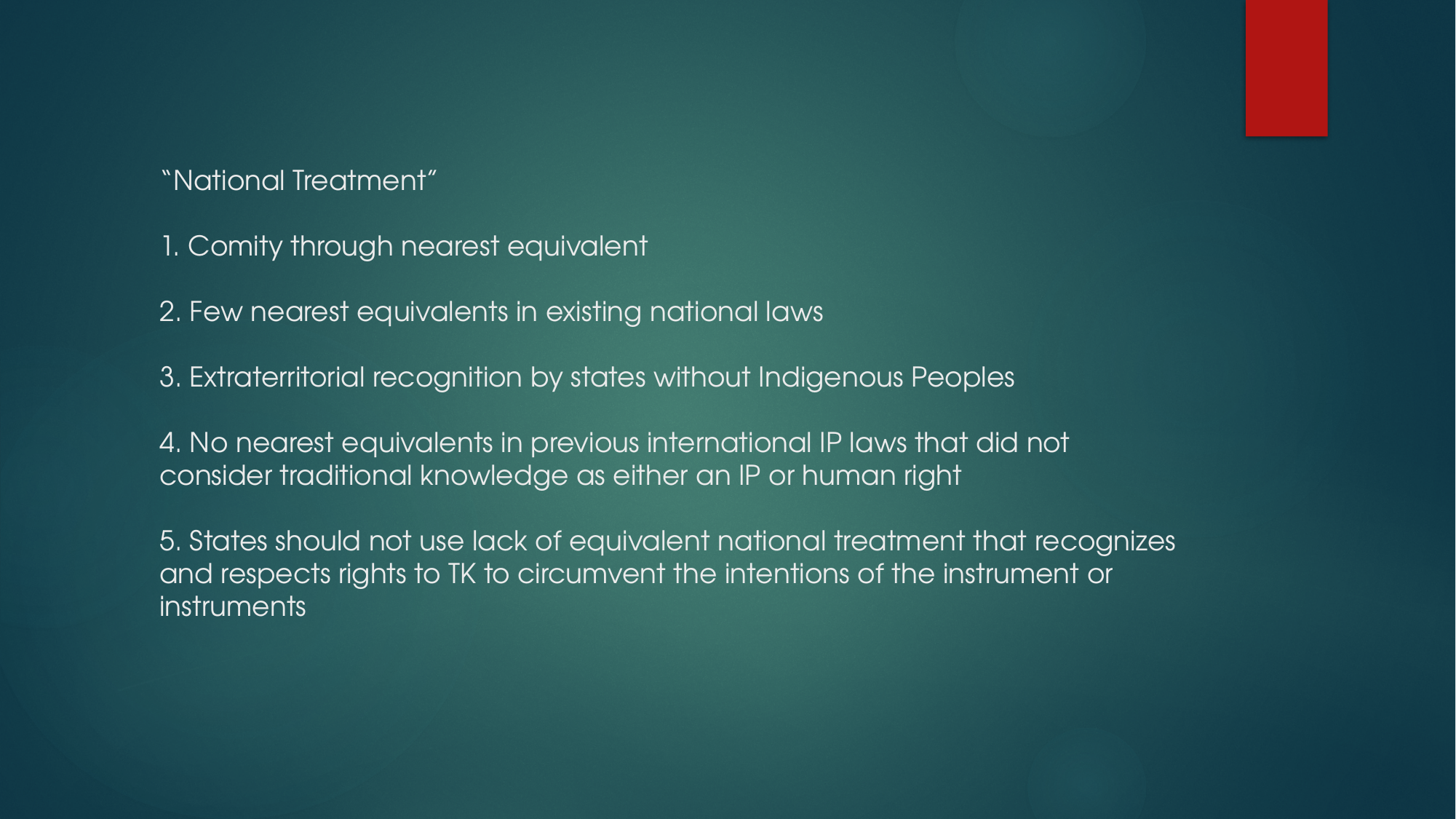

# “National Treatment” 1. Comity through nearest equivalent 2. Few nearest equivalents in existing national laws 3. Extraterritorial recognition by states without Indigenous Peoples 4. No nearest equivalents in previous international IP laws that did not consider traditional knowledge as either an IP or human right 5. States should not use lack of equivalent national treatment that recognizes and respects rights to TK to circumvent the intentions of the instrument or instruments